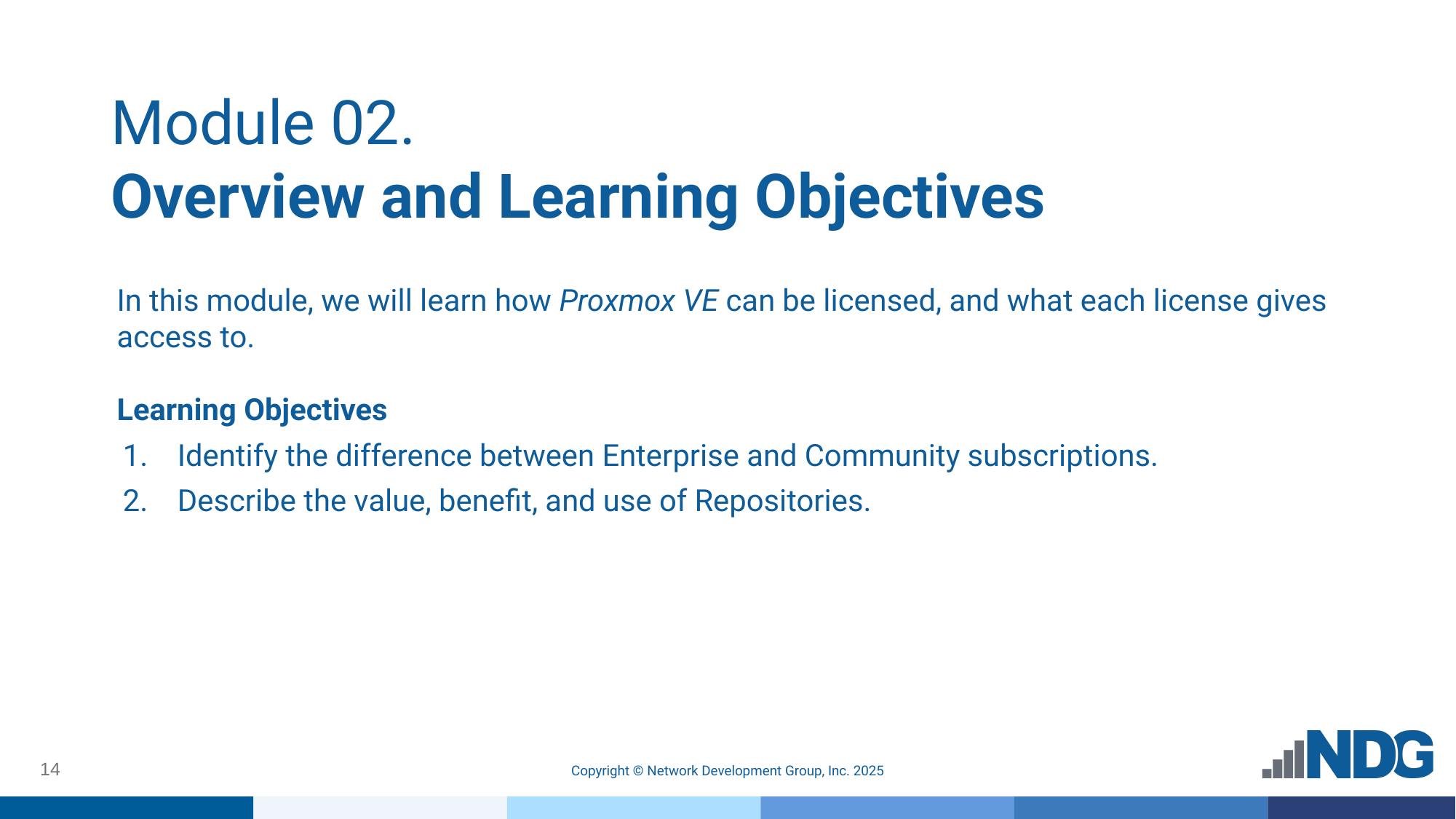

# Module 02.
Overview and Learning Objectives
In this module, we will learn how Proxmox VE can be licensed, and what each license gives access to.

Learning Objectives
Identify the difference between Enterprise and Community subscriptions.
Describe the value, benefit, and use of Repositories.